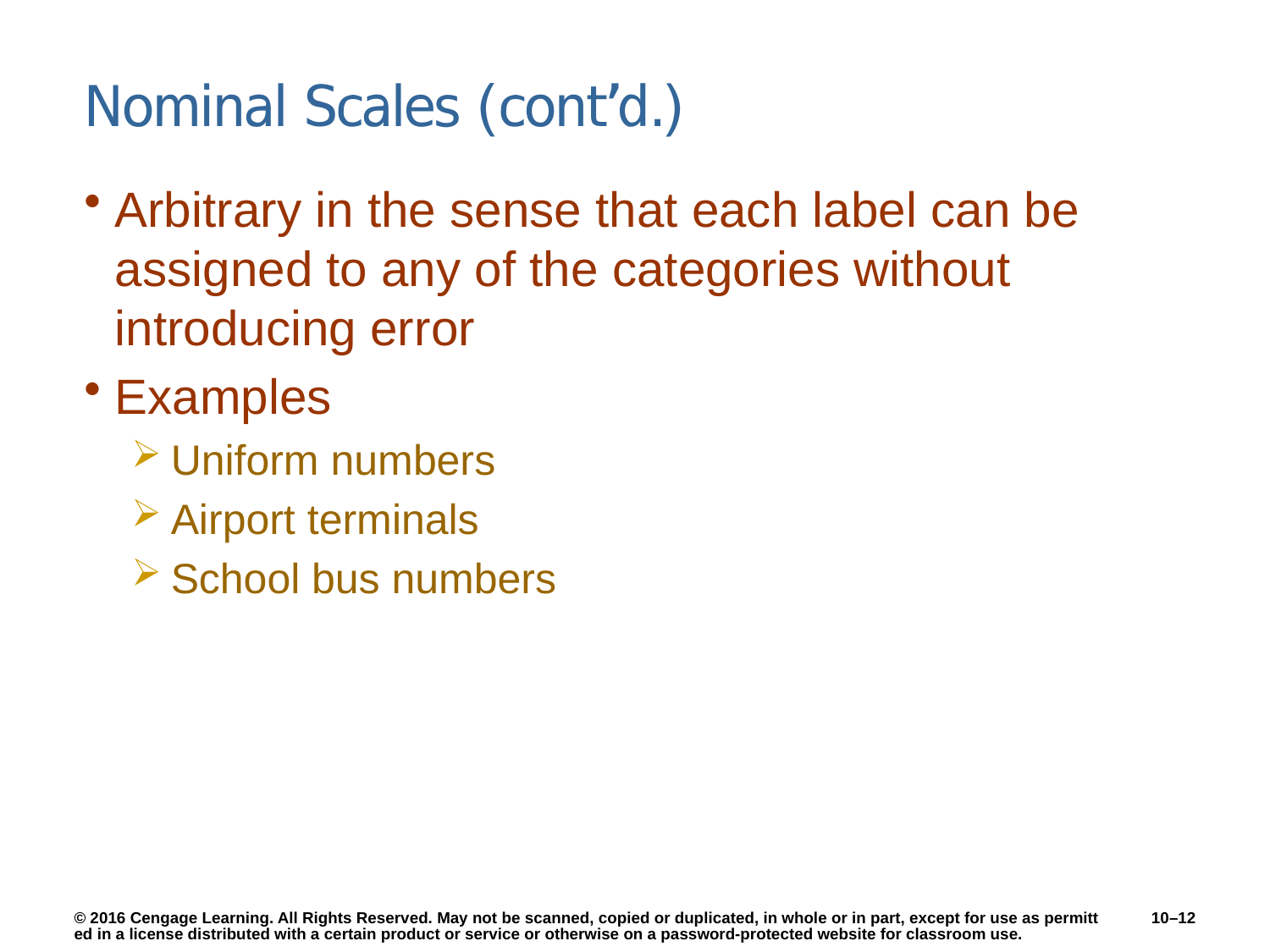

# Nominal Scales (cont’d.)
Arbitrary in the sense that each label can be assigned to any of the categories without introducing error
Examples
Uniform numbers
Airport terminals
School bus numbers

10–12
© 2016 Cengage Learning. All Rights Reserved. May not be scanned, copied or duplicated, in whole or in part, except for use as permitted in a license distributed with a certain product or service or otherwise on a password-protected website for classroom use.